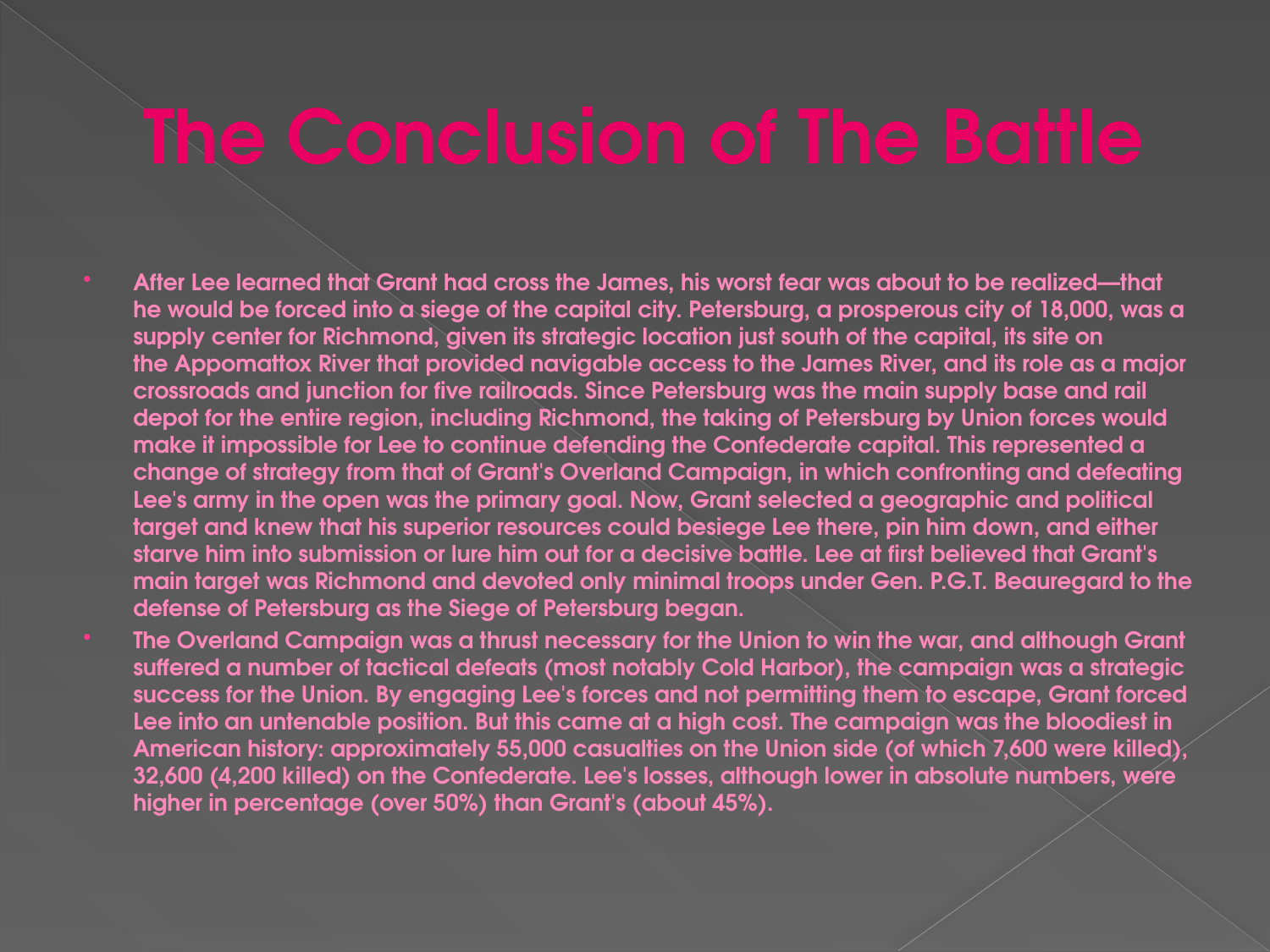

# The Conclusion of The Battle
After Lee learned that Grant had cross the James, his worst fear was about to be realized—that he would be forced into a siege of the capital city. Petersburg, a prosperous city of 18,000, was a supply center for Richmond, given its strategic location just south of the capital, its site on the Appomattox River that provided navigable access to the James River, and its role as a major crossroads and junction for five railroads. Since Petersburg was the main supply base and rail depot for the entire region, including Richmond, the taking of Petersburg by Union forces would make it impossible for Lee to continue defending the Confederate capital. This represented a change of strategy from that of Grant's Overland Campaign, in which confronting and defeating Lee's army in the open was the primary goal. Now, Grant selected a geographic and political target and knew that his superior resources could besiege Lee there, pin him down, and either starve him into submission or lure him out for a decisive battle. Lee at first believed that Grant's main target was Richmond and devoted only minimal troops under Gen. P.G.T. Beauregard to the defense of Petersburg as the Siege of Petersburg began.
The Overland Campaign was a thrust necessary for the Union to win the war, and although Grant suffered a number of tactical defeats (most notably Cold Harbor), the campaign was a strategic success for the Union. By engaging Lee's forces and not permitting them to escape, Grant forced Lee into an untenable position. But this came at a high cost. The campaign was the bloodiest in American history: approximately 55,000 casualties on the Union side (of which 7,600 were killed), 32,600 (4,200 killed) on the Confederate. Lee's losses, although lower in absolute numbers, were higher in percentage (over 50%) than Grant's (about 45%).